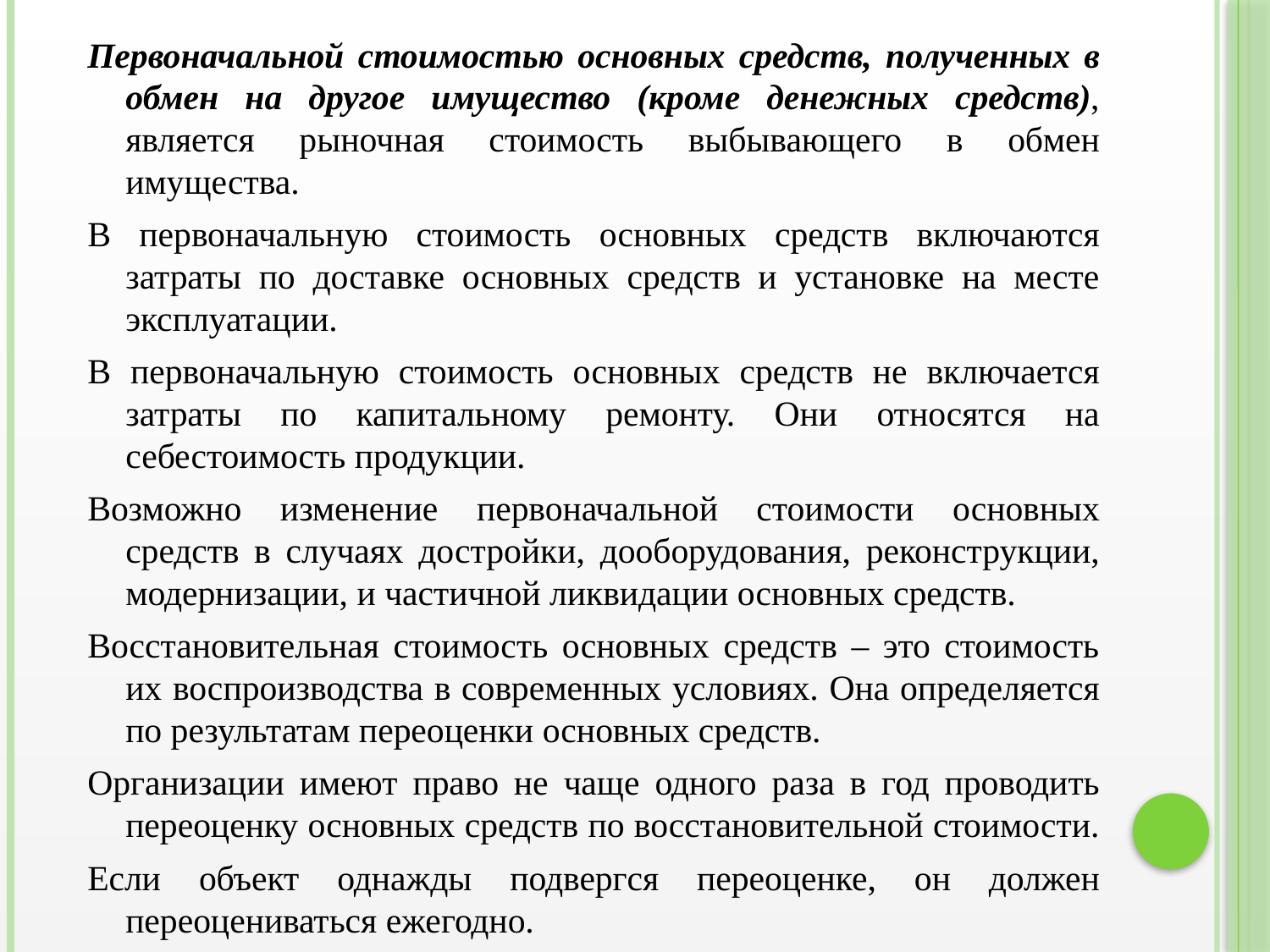

Первоначальной стоимостью основных средств, полученных в обмен на другое имущество (кроме денежных средств), является рыночная стоимость выбывающего в обмен имущества.
В первоначальную стоимость основных средств включаются затраты по доставке основных средств и установке на месте эксплуатации.
В первоначальную стоимость основных средств не включается затраты по капитальному ремонту. Они относятся на себестоимость продукции.
Возможно изменение первоначальной стоимости основных средств в случаях достройки, дооборудования, реконструкции, модернизации, и частичной ликвидации основных средств.
Восстановительная стоимость основных средств – это стоимость их воспроизводства в современных условиях. Она определяется по результатам переоценки основных средств.
Организации имеют право не чаще одного раза в год проводить переоценку основных средств по восстановительной стоимости.
Если объект однажды подвергся переоценке, он должен переоцениваться ежегодно.